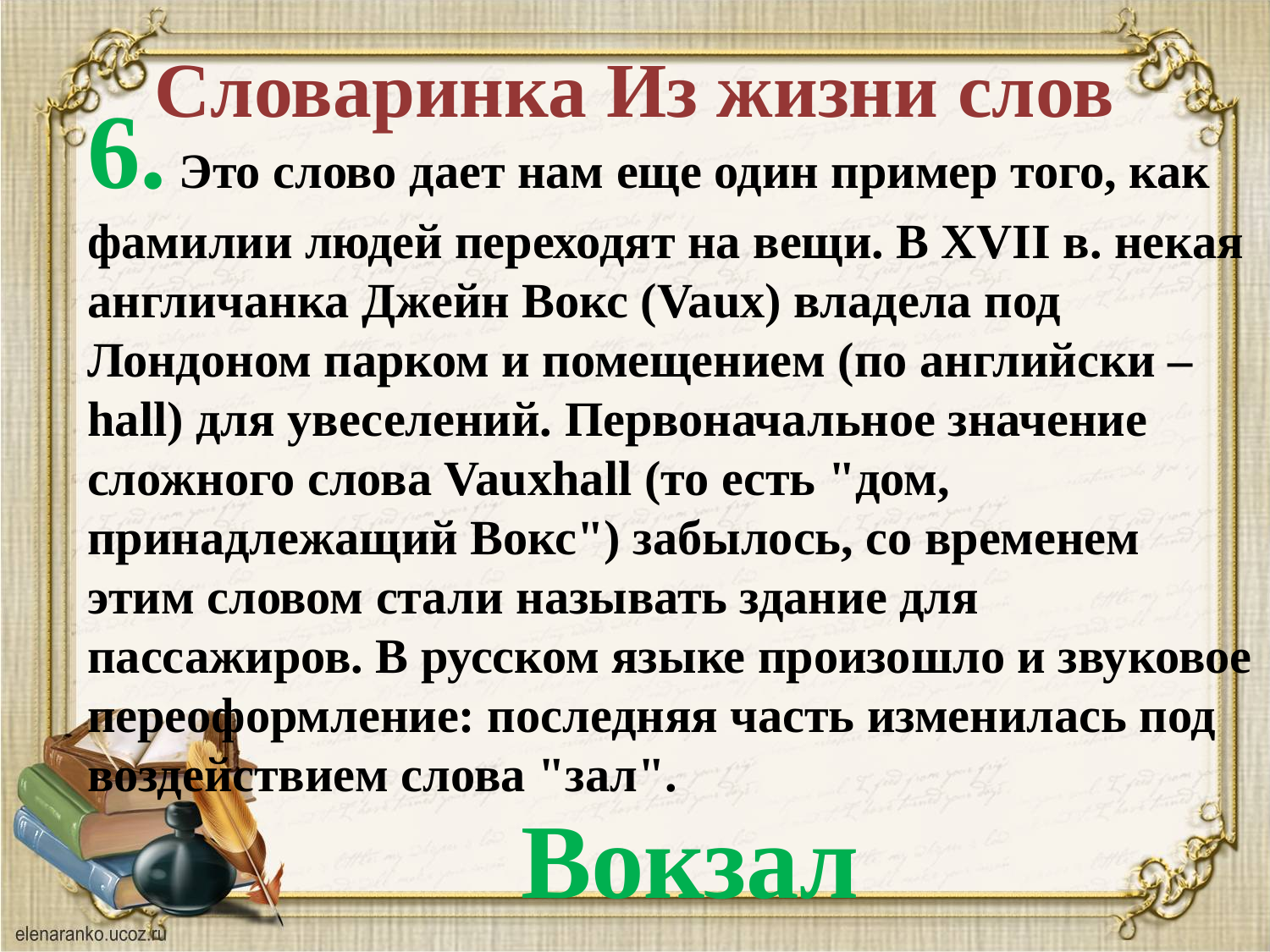

# Словаринка Из жизни слов
6. Это слово дает нам еще один пример того, как фамилии людей переходят на вещи. В XVII в. некая англичанка Джейн Вокс (Vaux) владела под Лондоном парком и помещением (по английски – hall) для увеселений. Первоначальное значение сложного слова Vauxhall (то есть "дом, принадлежащий Вокс") забылось, со временем этим словом стали называть здание для пассажиров. В русском языке произошло и звуковое переоформление: последняя часть изменилась под воздействием слова "зал".

Вокзал